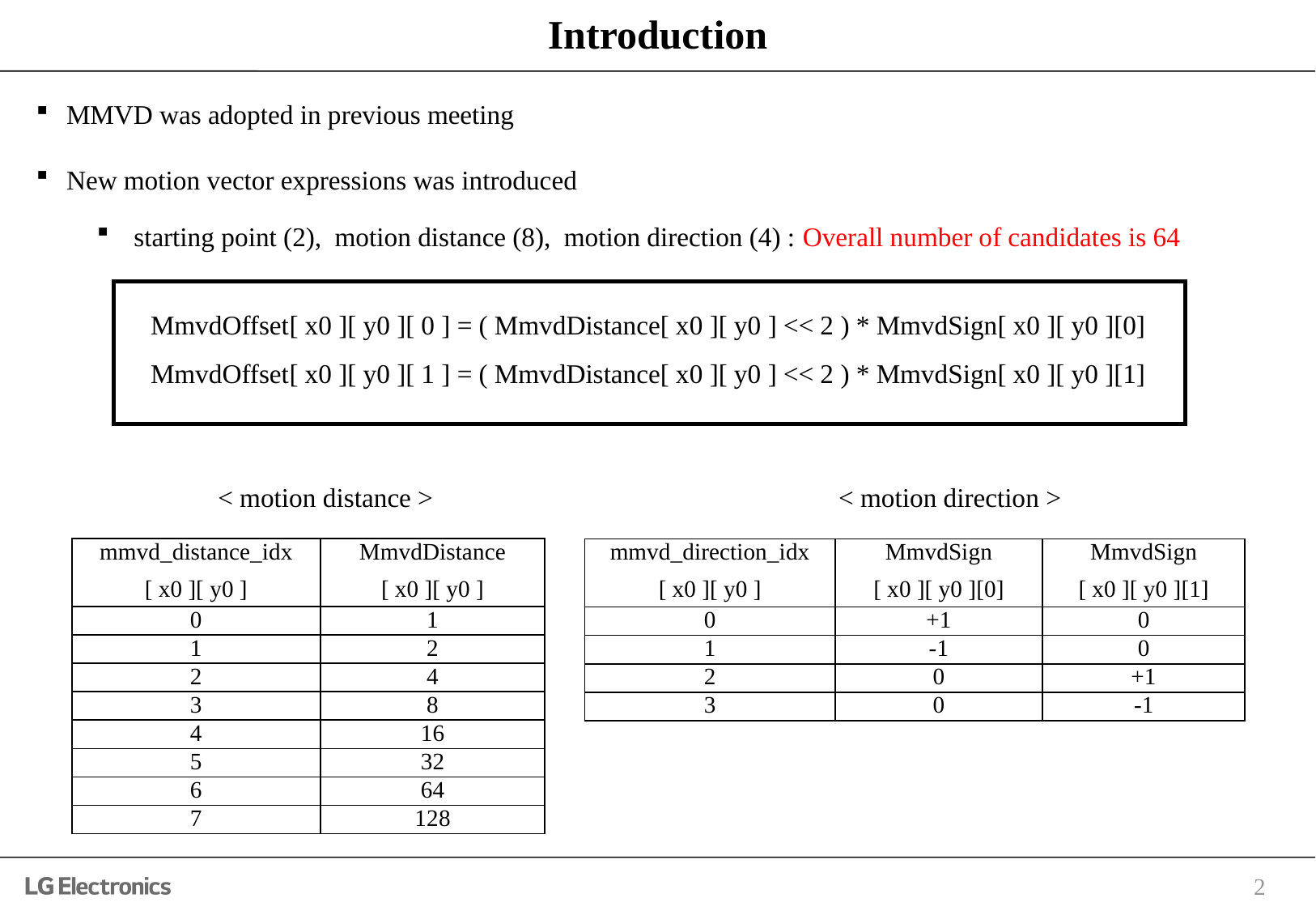

# Introduction
MMVD was adopted in previous meeting
New motion vector expressions was introduced
 starting point (2),  motion distance (8),  motion direction (4) : Overall number of candidates is 64

MmvdOffset[ x0 ][ y0 ][ 0 ] = ( MmvdDistance[ x0 ][ y0 ] << 2 ) * MmvdSign[ x0 ][ y0 ][0]
MmvdOffset[ x0 ][ y0 ][ 1 ] = ( MmvdDistance[ x0 ][ y0 ] << 2 ) * MmvdSign[ x0 ][ y0 ][1]
< motion distance >
< motion direction >
| mmvd\_distance\_idx [ x0 ][ y0 ] | MmvdDistance [ x0 ][ y0 ] |
| --- | --- |
| 0 | 1 |
| 1 | 2 |
| 2 | 4 |
| 3 | 8 |
| 4 | 16 |
| 5 | 32 |
| 6 | 64 |
| 7 | 128 |
| mmvd\_direction\_idx [ x0 ][ y0 ] | MmvdSign [ x0 ][ y0 ][0] | MmvdSign [ x0 ][ y0 ][1] |
| --- | --- | --- |
| 0 | +1 | 0 |
| 1 | -1 | 0 |
| 2 | 0 | +1 |
| 3 | 0 | -1 |
2